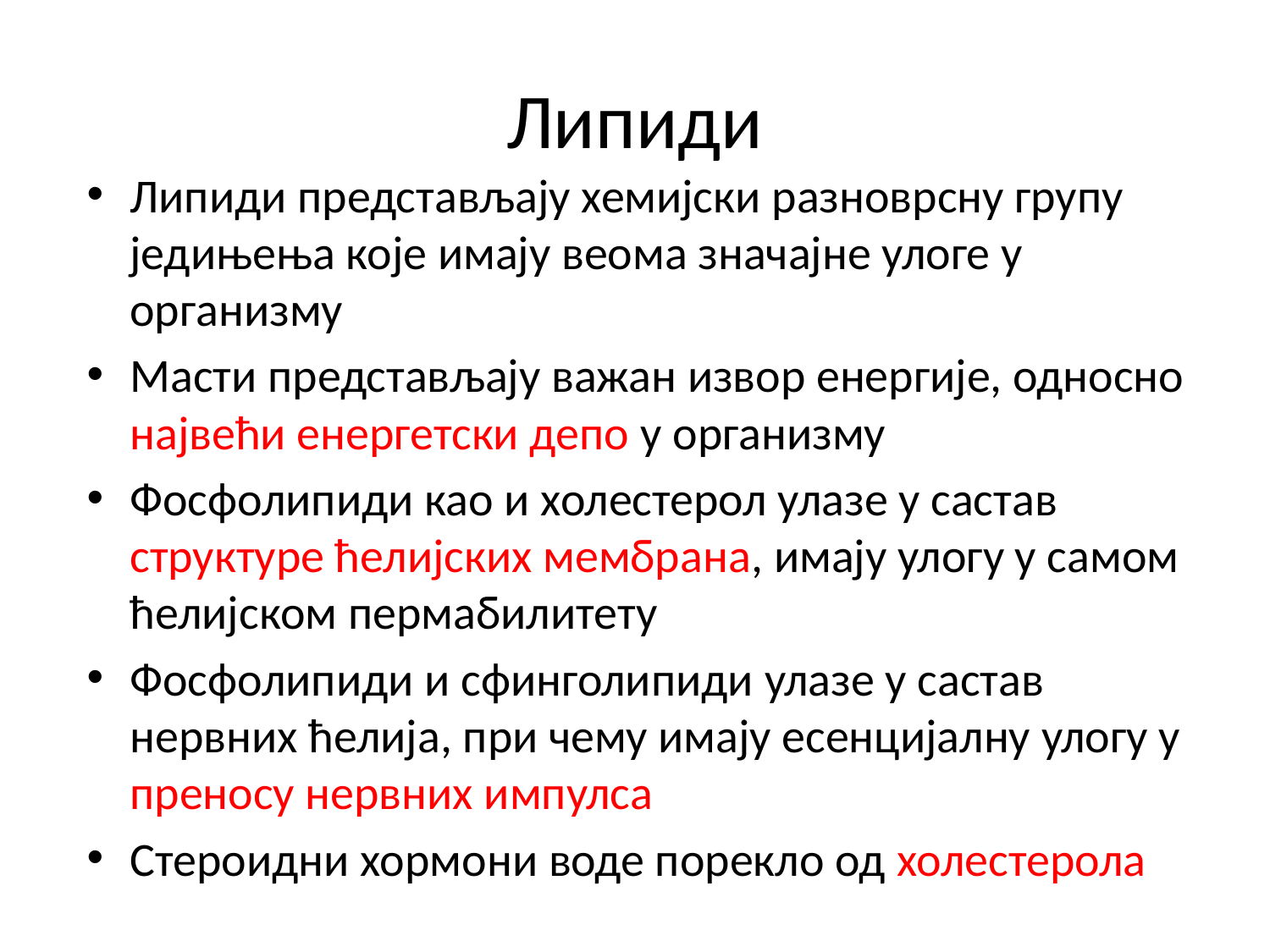

# Липиди
Липиди представљају хемијски разноврсну групу једињења које имају веома значајне улоге у организму
Масти представљају важан извор енергије, односно највећи енергетски депо у организму
Фосфолипиди као и холестерол улазе у састав структуре ћелијских мембрана, имају улогу у самом ћелијском пермабилитету
Фосфолипиди и сфинголипиди улазе у састав нервних ћелија, при чему имају есенцијалну улогу у преносу нервних импулса
Стероидни хормони воде порекло од холестерола